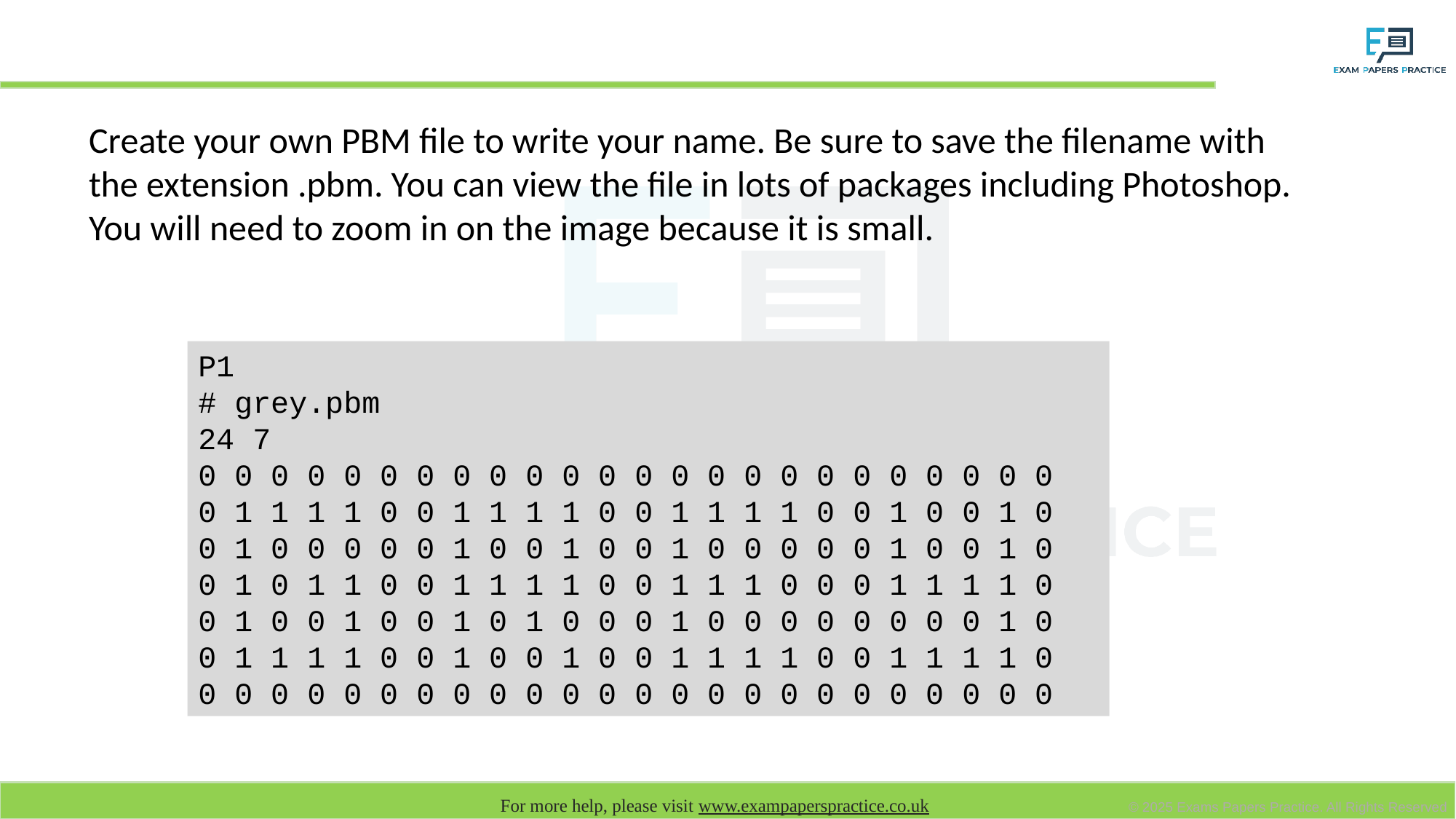

# Create your own PBM image
Create your own PBM file to write your name. Be sure to save the filename with the extension .pbm. You can view the file in lots of packages including Photoshop. You will need to zoom in on the image because it is small.
P1
# grey.pbm
24 7
0 0 0 0 0 0 0 0 0 0 0 0 0 0 0 0 0 0 0 0 0 0 0 0
0 1 1 1 1 0 0 1 1 1 1 0 0 1 1 1 1 0 0 1 0 0 1 0
0 1 0 0 0 0 0 1 0 0 1 0 0 1 0 0 0 0 0 1 0 0 1 0
0 1 0 1 1 0 0 1 1 1 1 0 0 1 1 1 0 0 0 1 1 1 1 0
0 1 0 0 1 0 0 1 0 1 0 0 0 1 0 0 0 0 0 0 0 0 1 0
0 1 1 1 1 0 0 1 0 0 1 0 0 1 1 1 1 0 0 1 1 1 1 0
0 0 0 0 0 0 0 0 0 0 0 0 0 0 0 0 0 0 0 0 0 0 0 0